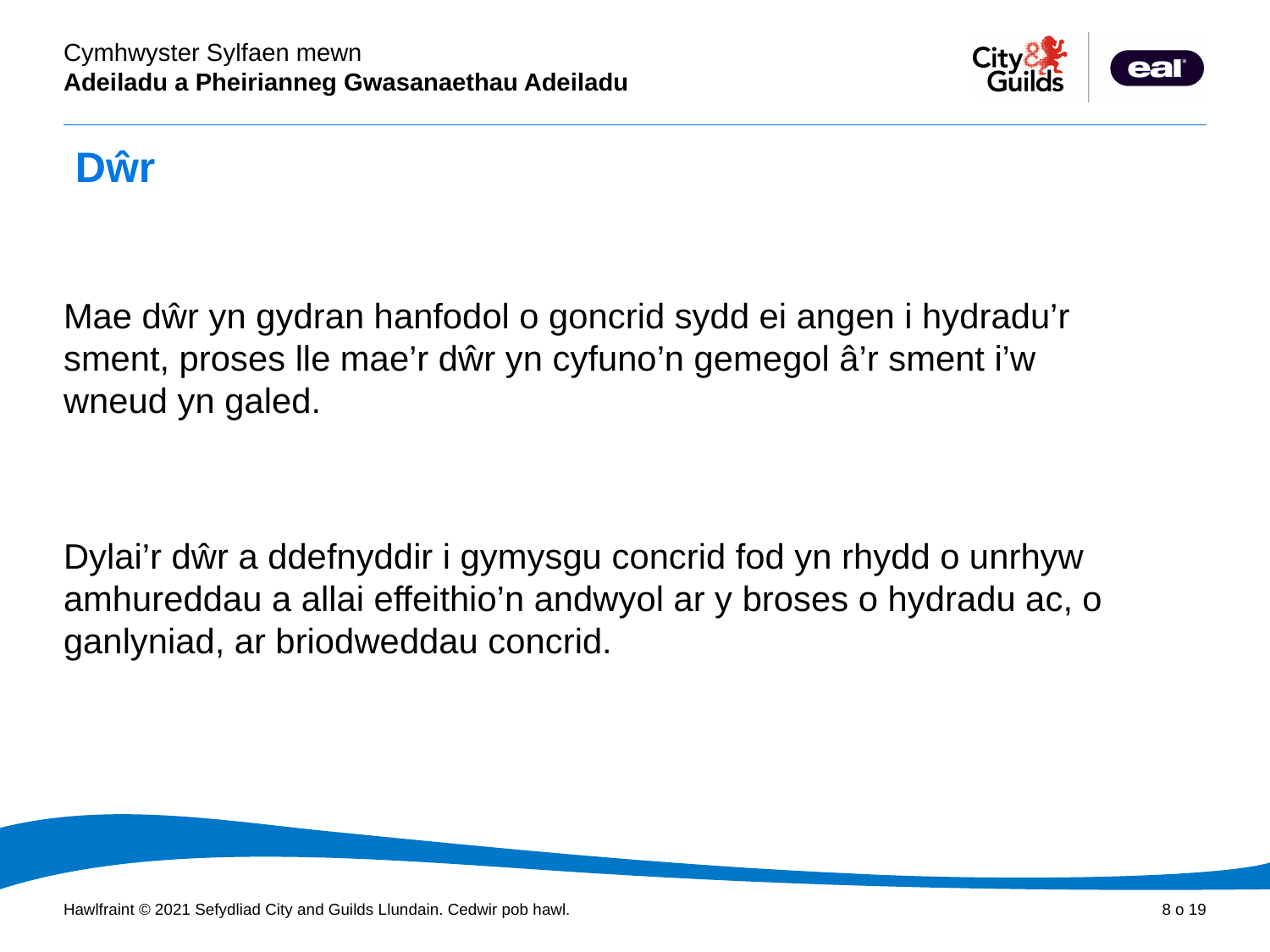

# Dŵr

Mae dŵr yn gydran hanfodol o goncrid sydd ei angen i hydradu’r sment, proses lle mae’r dŵr yn cyfuno’n gemegol â’r sment i’w wneud yn galed.

Dylai’r dŵr a ddefnyddir i gymysgu concrid fod yn rhydd o unrhyw amhureddau a allai effeithio’n andwyol ar y broses o hydradu ac, o ganlyniad, ar briodweddau concrid.